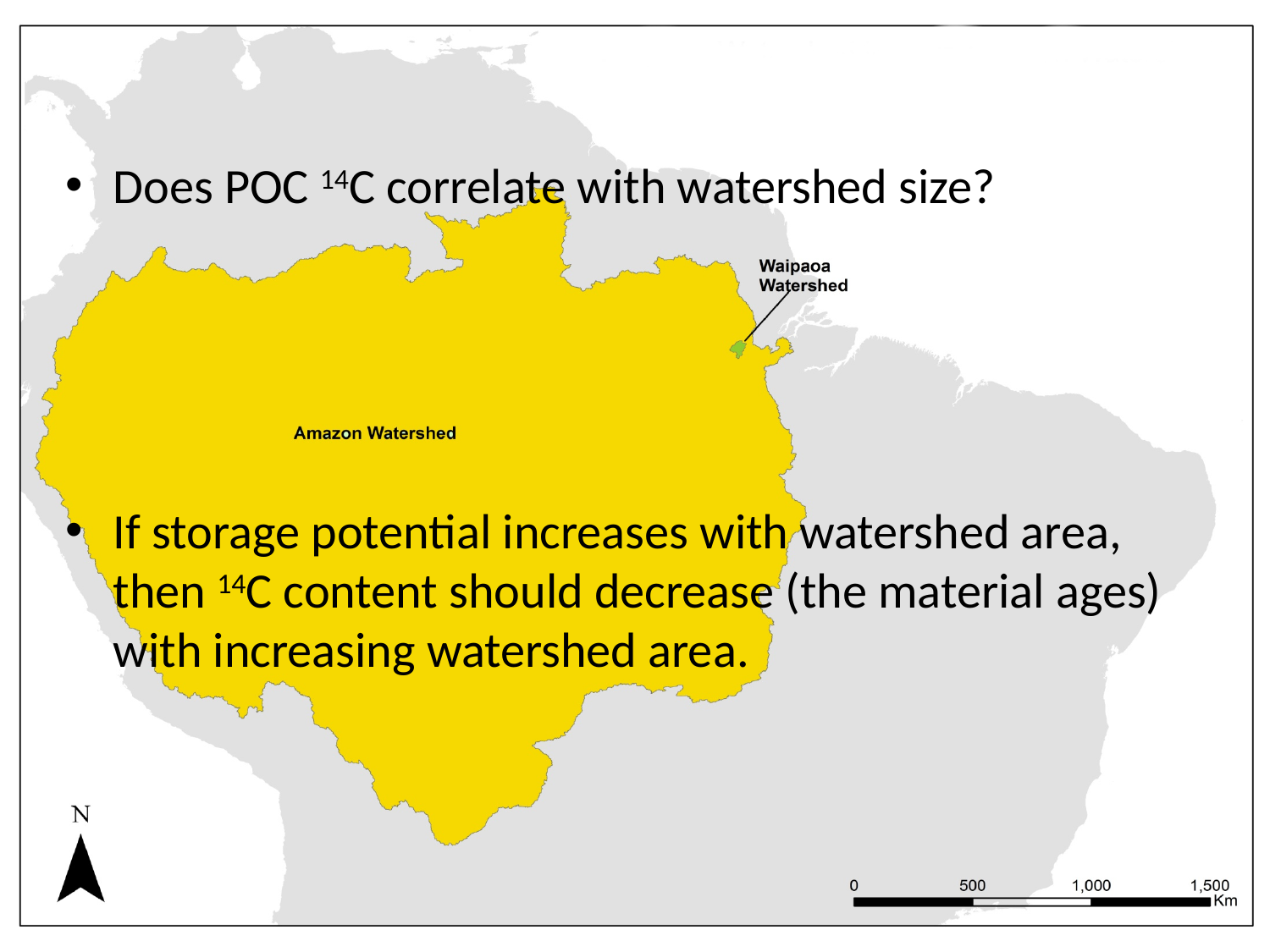

Does POC 14C correlate with watershed size?

If storage potential increases with watershed area, then 14C content should decrease (the material ages) with increasing watershed area.